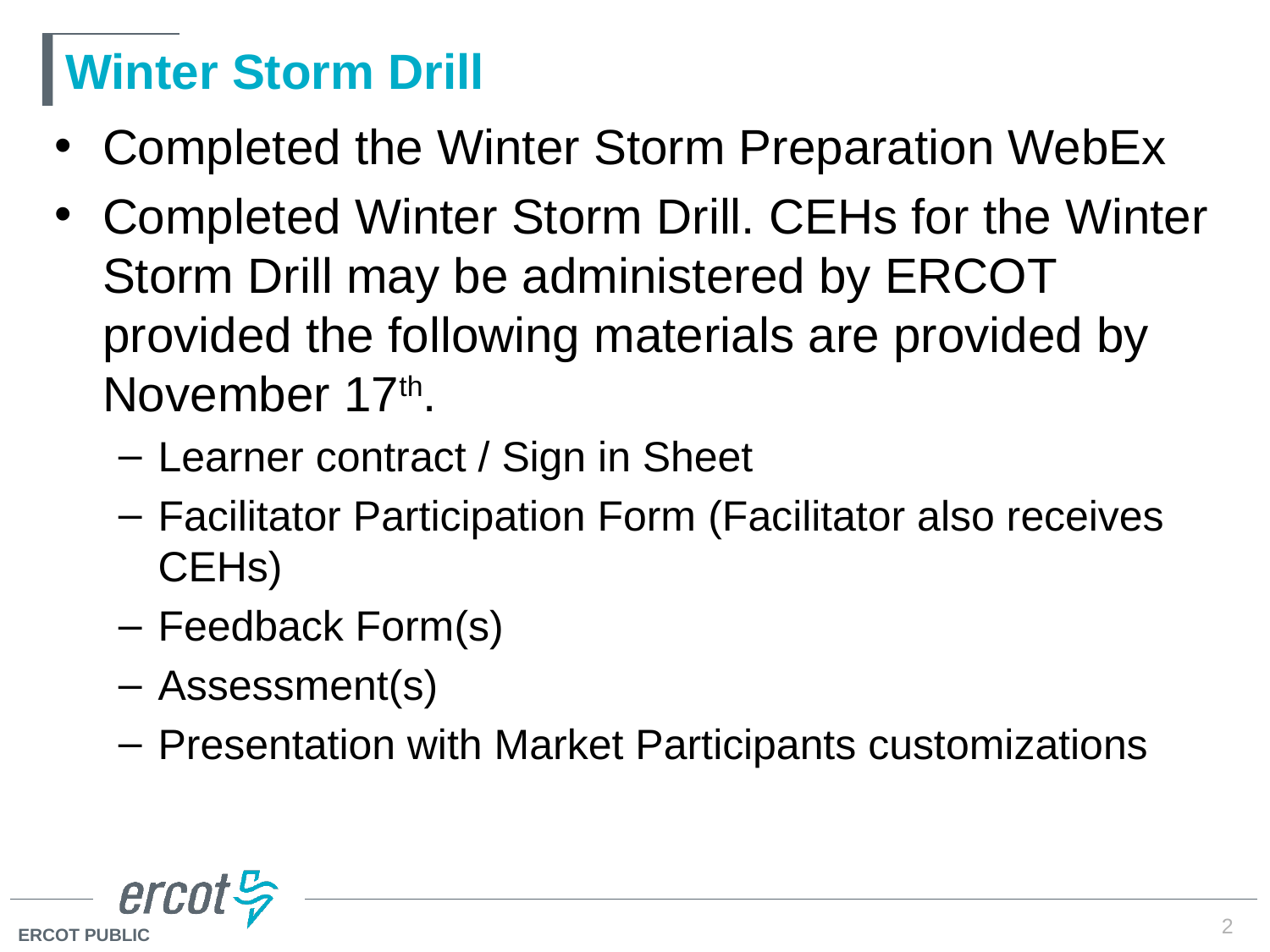

# Winter Storm Drill
Completed the Winter Storm Preparation WebEx
Completed Winter Storm Drill. CEHs for the Winter Storm Drill may be administered by ERCOT provided the following materials are provided by November 17th.
Learner contract / Sign in Sheet
Facilitator Participation Form (Facilitator also receives CEHs)
Feedback Form(s)
Assessment(s)
Presentation with Market Participants customizations
2